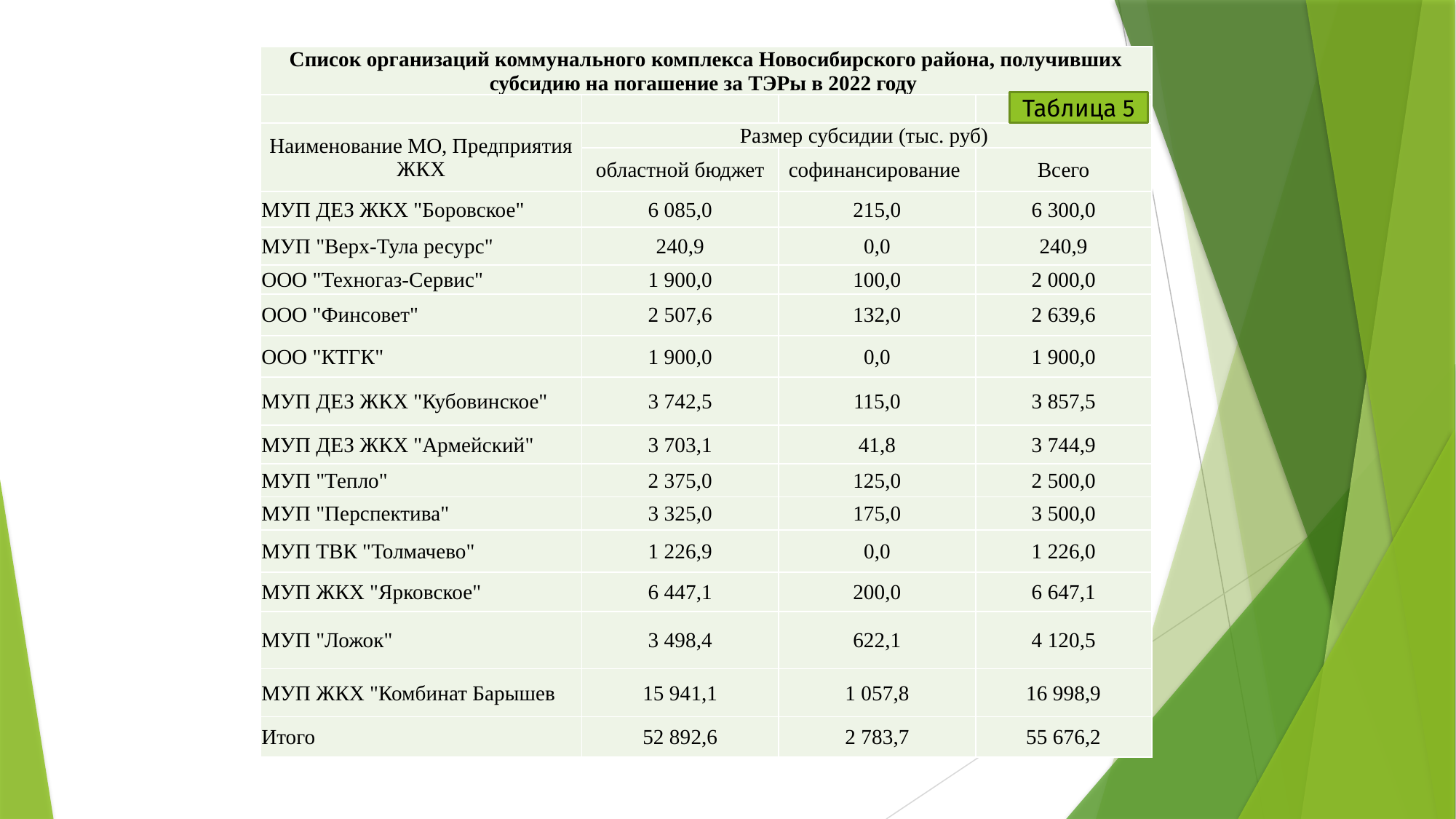

| Список организаций коммунального комплекса Новосибирского района, получивших субсидию на погашение за ТЭРы в 2022 году |  |  |  |
| --- | --- | --- | --- |
|  |  |  |  |
| Наименование МО, Предприятия ЖКХ | Размер субсидии (тыс. руб) |  |  |
|  | областной бюджет | софинансирование | Всего |
| МУП ДЕЗ ЖКХ "Боровское" | 6 085,0 | 215,0 | 6 300,0 |
| МУП "Верх-Тула ресурс" | 240,9 | 0,0 | 240,9 |
| ООО "Техногаз-Сервис" | 1 900,0 | 100,0 | 2 000,0 |
| ООО "Финсовет" | 2 507,6 | 132,0 | 2 639,6 |
| ООО "КТГК" | 1 900,0 | 0,0 | 1 900,0 |
| МУП ДЕЗ ЖКХ "Кубовинское" | 3 742,5 | 115,0 | 3 857,5 |
| МУП ДЕЗ ЖКХ "Армейский" | 3 703,1 | 41,8 | 3 744,9 |
| МУП "Тепло" | 2 375,0 | 125,0 | 2 500,0 |
| МУП "Перспектива" | 3 325,0 | 175,0 | 3 500,0 |
| МУП ТВК "Толмачево" | 1 226,9 | 0,0 | 1 226,0 |
| МУП ЖКХ "Ярковское" | 6 447,1 | 200,0 | 6 647,1 |
| МУП "Ложок" | 3 498,4 | 622,1 | 4 120,5 |
| МУП ЖКХ "Комбинат Барышев | 15 941,1 | 1 057,8 | 16 998,9 |
| Итого | 52 892,6 | 2 783,7 | 55 676,2 |
Таблица 5